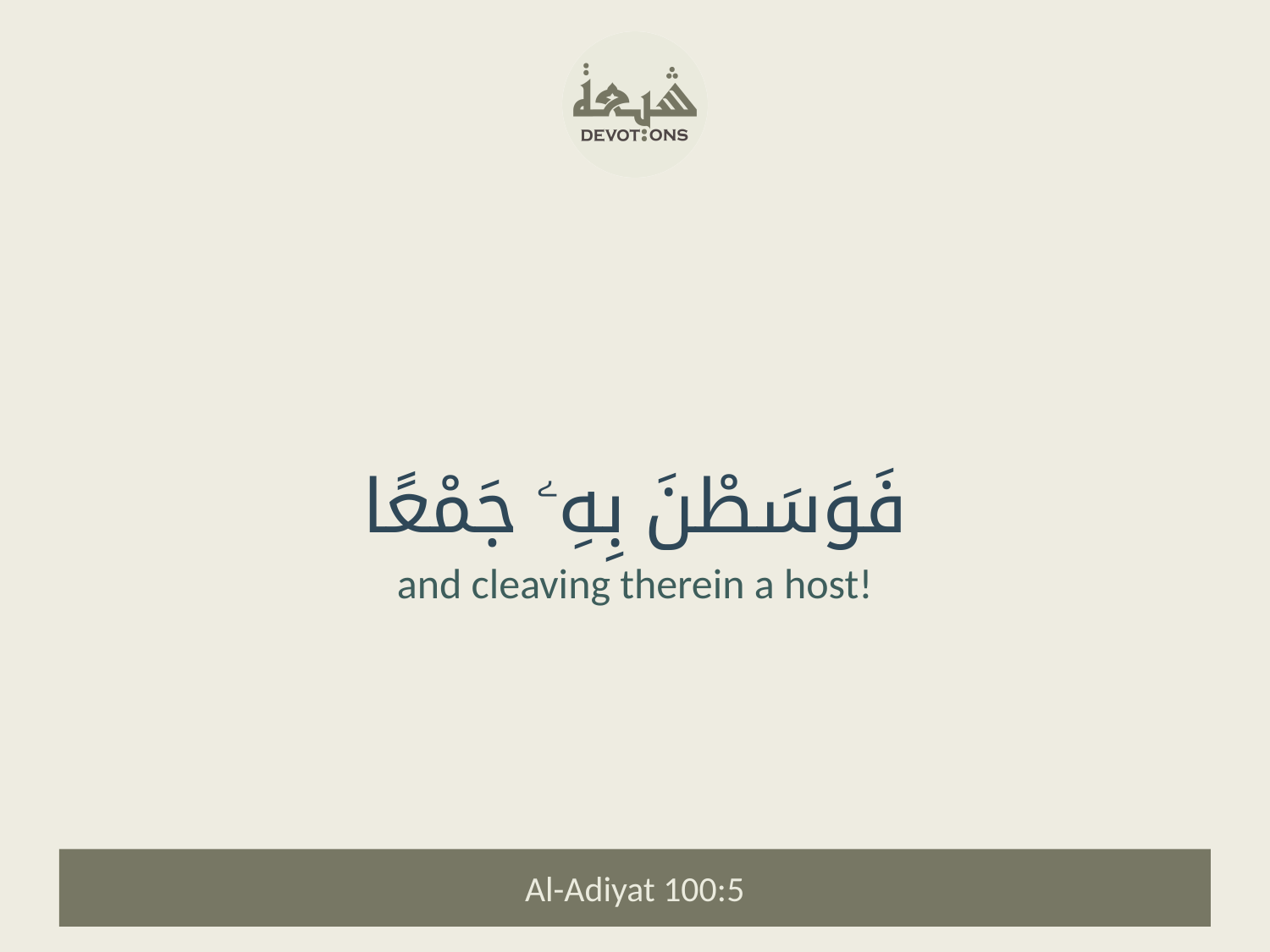

فَوَسَطْنَ بِهِۦ جَمْعًا
and cleaving therein a host!
Al-Adiyat 100:5